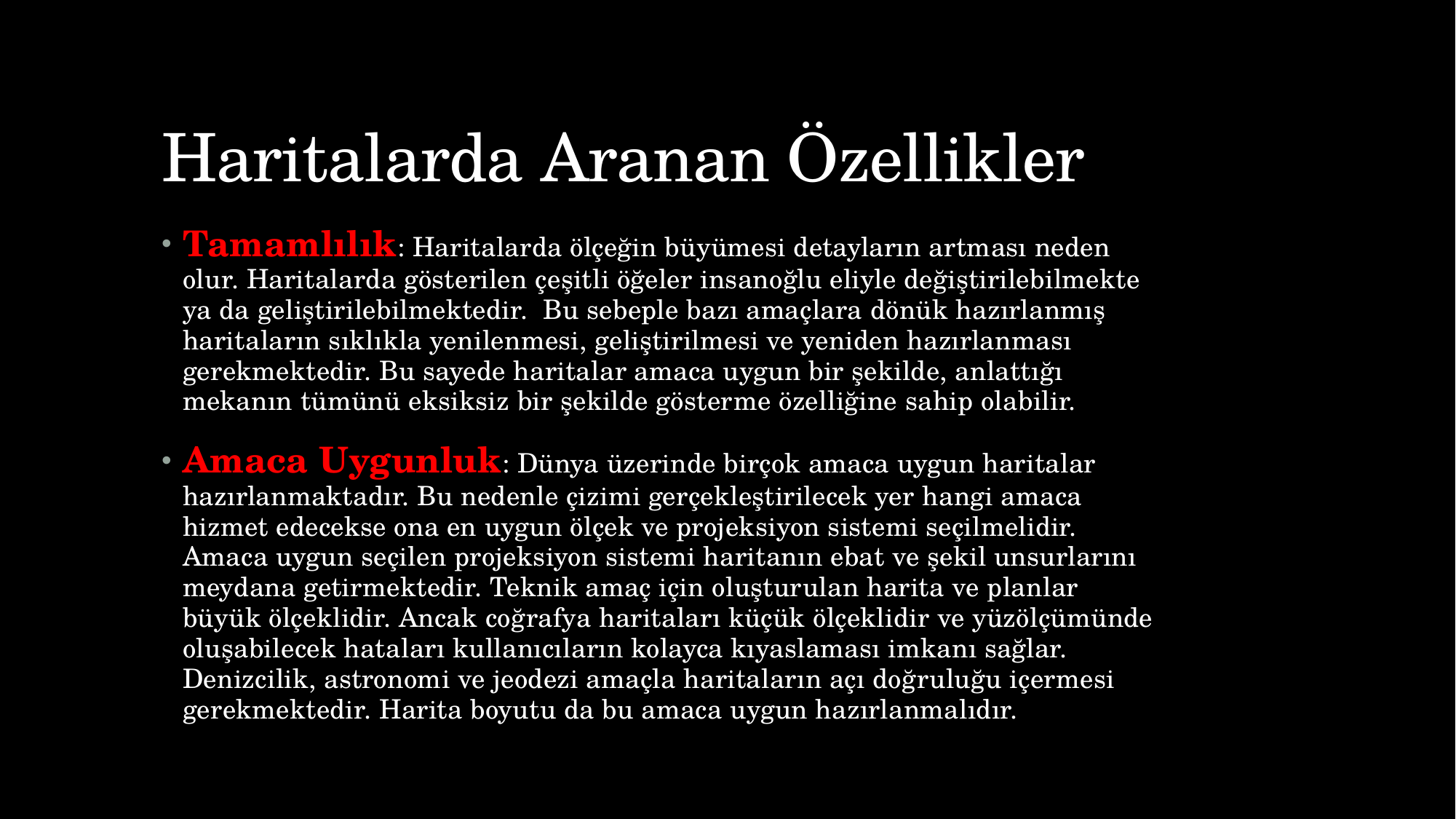

# Haritalarda Aranan Özellikler
Tamamlılık: Haritalarda ölçeğin büyümesi detayların artması neden olur. Haritalarda gösterilen çeşitli öğeler insanoğlu eliyle değiştirilebilmekte ya da geliştirilebilmektedir.  Bu sebeple bazı amaçlara dönük hazırlanmış haritaların sıklıkla yenilenmesi, geliştirilmesi ve yeniden hazırlanması gerekmektedir. Bu sayede haritalar amaca uygun bir şekilde, anlattığı mekanın tümünü eksiksiz bir şekilde gösterme özelliğine sahip olabilir.
Amaca Uygunluk: Dünya üzerinde birçok amaca uygun haritalar hazırlanmaktadır. Bu nedenle çizimi gerçekleştirilecek yer hangi amaca hizmet edecekse ona en uygun ölçek ve projeksiyon sistemi seçilmelidir. Amaca uygun seçilen projeksiyon sistemi haritanın ebat ve şekil unsurlarını meydana getirmektedir. Teknik amaç için oluşturulan harita ve planlar büyük ölçeklidir. Ancak coğrafya haritaları küçük ölçeklidir ve yüzölçümünde oluşabilecek hataları kullanıcıların kolayca kıyaslaması imkanı sağlar. Denizcilik, astronomi ve jeodezi amaçla haritaların açı doğruluğu içermesi gerekmektedir. Harita boyutu da bu amaca uygun hazırlanmalıdır.